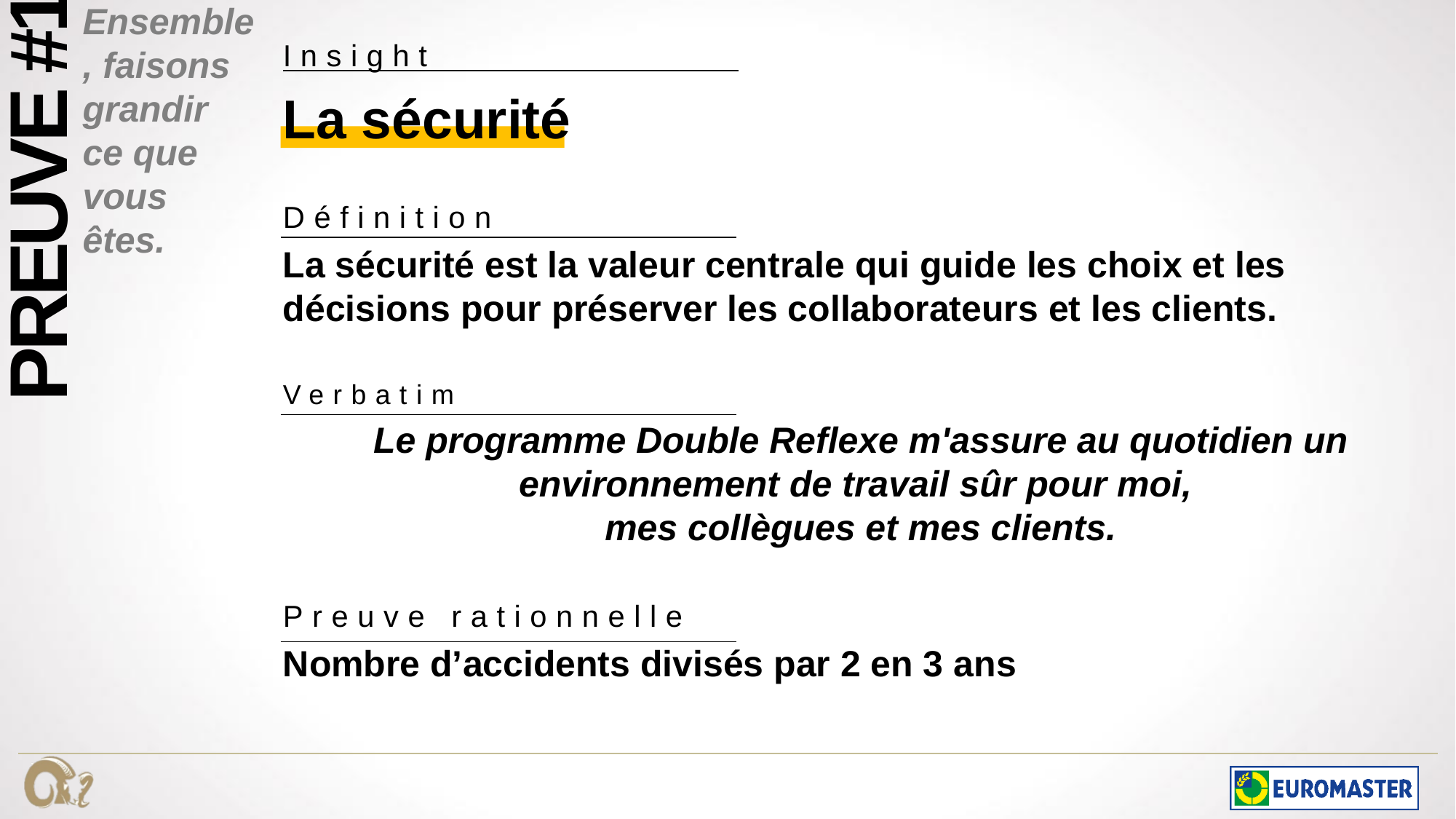

Ensemble, faisons grandir
ce que vous êtes.
Insight
La sécurité

Définition
La sécurité est la valeur centrale qui guide les choix et les décisions pour préserver les collaborateurs et les clients.

Verbatim
Le programme Double Reflexe m'assure au quotidien un environnement de travail sûr pour moi,
mes collègues et mes clients.

Preuve rationnelle
Nombre d’accidents divisés par 2 en 3 ans
PREUVE #1